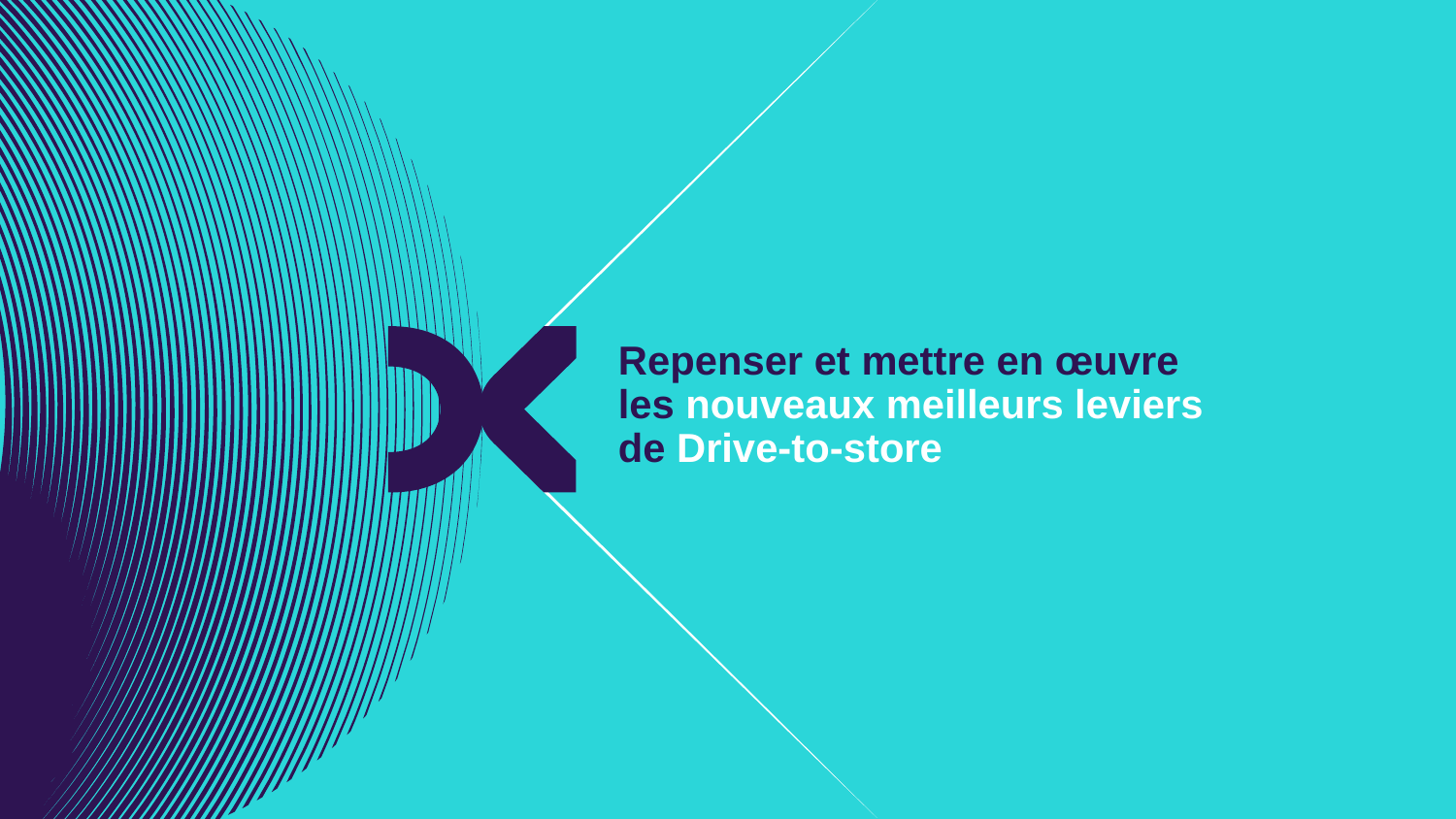

# Repenser et mettre en œuvre les nouveaux meilleurs leviers de Drive-to-store